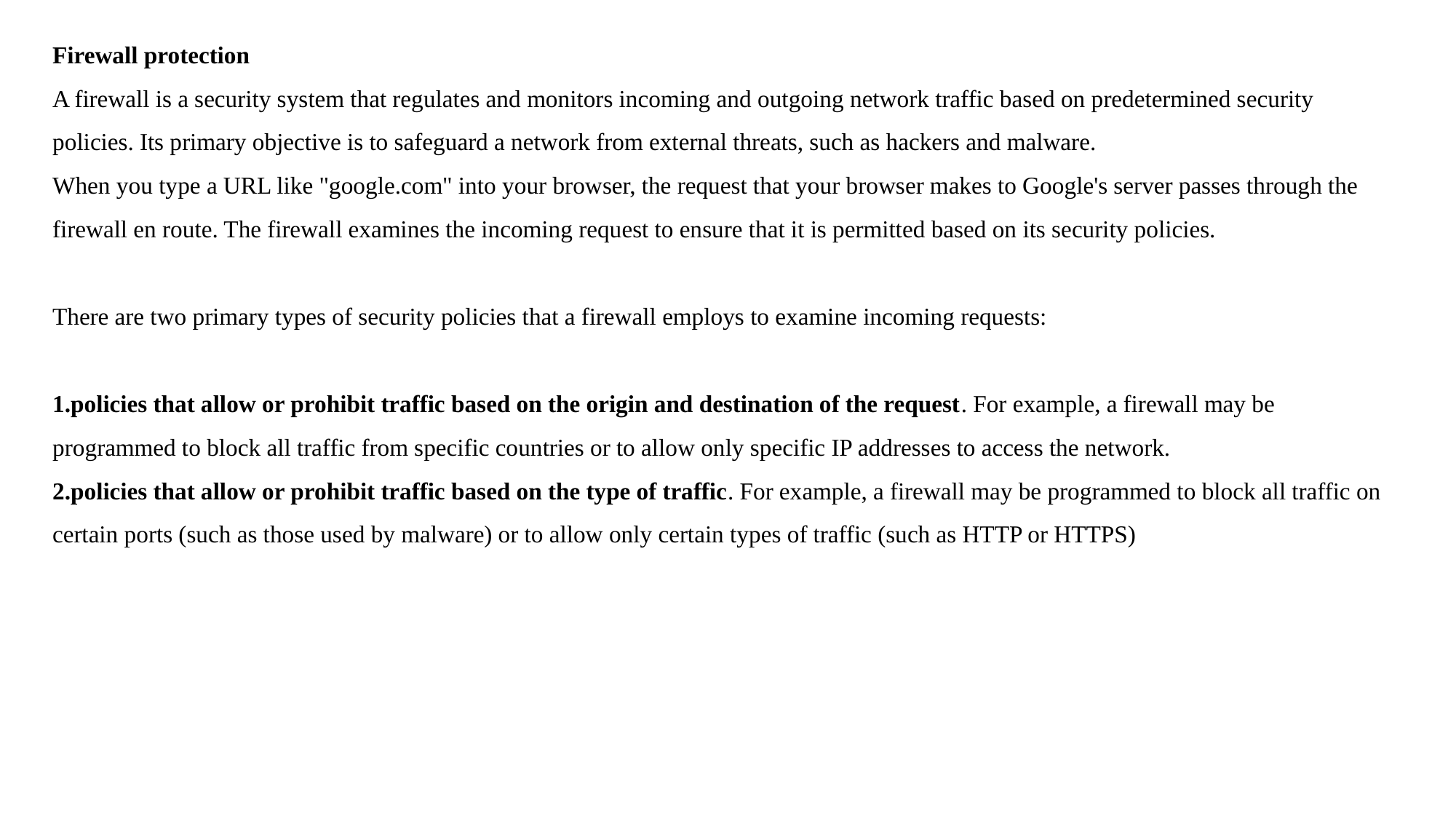

Firewall protection
A firewall is a security system that regulates and monitors incoming and outgoing network traffic based on predetermined security policies. Its primary objective is to safeguard a network from external threats, such as hackers and malware.
When you type a URL like "google.com" into your browser, the request that your browser makes to Google's server passes through the firewall en route. The firewall examines the incoming request to ensure that it is permitted based on its security policies.

There are two primary types of security policies that a firewall employs to examine incoming requests:

policies that allow or prohibit traffic based on the origin and destination of the request. For example, a firewall may be programmed to block all traffic from specific countries or to allow only specific IP addresses to access the network.
policies that allow or prohibit traffic based on the type of traffic. For example, a firewall may be programmed to block all traffic on certain ports (such as those used by malware) or to allow only certain types of traffic (such as HTTP or HTTPS)